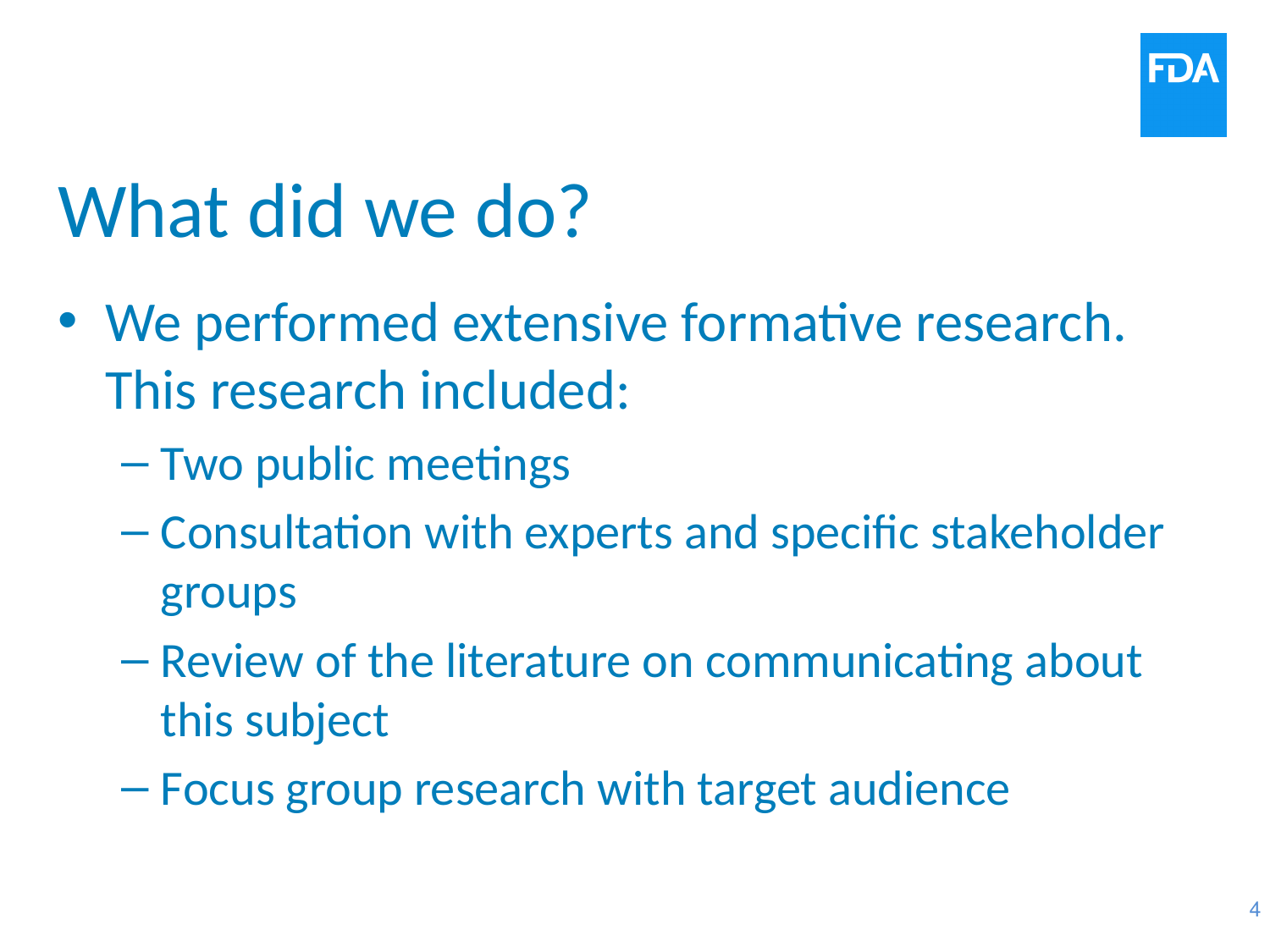

# What did we do?
We performed extensive formative research.  This research included:
Two public meetings
Consultation with experts and specific stakeholder groups
Review of the literature on communicating about this subject
Focus group research with target audience